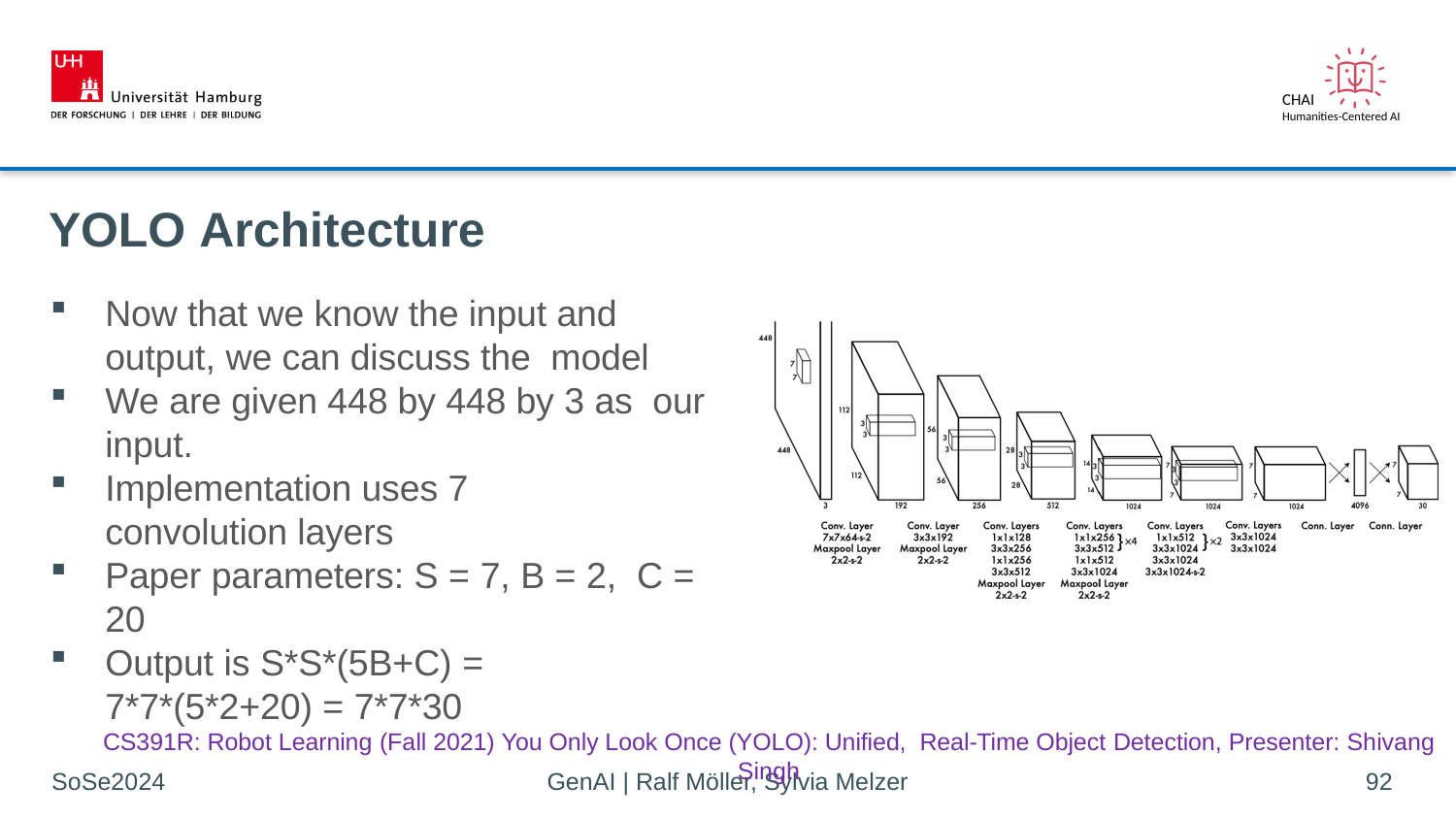

# YOLO Architecture
Now that we know the input and  output, we can discuss the  model
We are given 448 by 448 by 3 as  our input.
Implementation uses 7 convolution layers
Paper parameters: S = 7, B = 2,  C = 20
Output is S*S*(5B+C) =  7*7*(5*2+20) = 7*7*30

CS391R: Robot Learning (Fall 2021) You Only Look Once (YOLO): Unified,  Real-Time Object Detection, Presenter: Shivang Singh
SoSe2024
GenAI | Ralf Möller, Sylvia Melzer
92
92